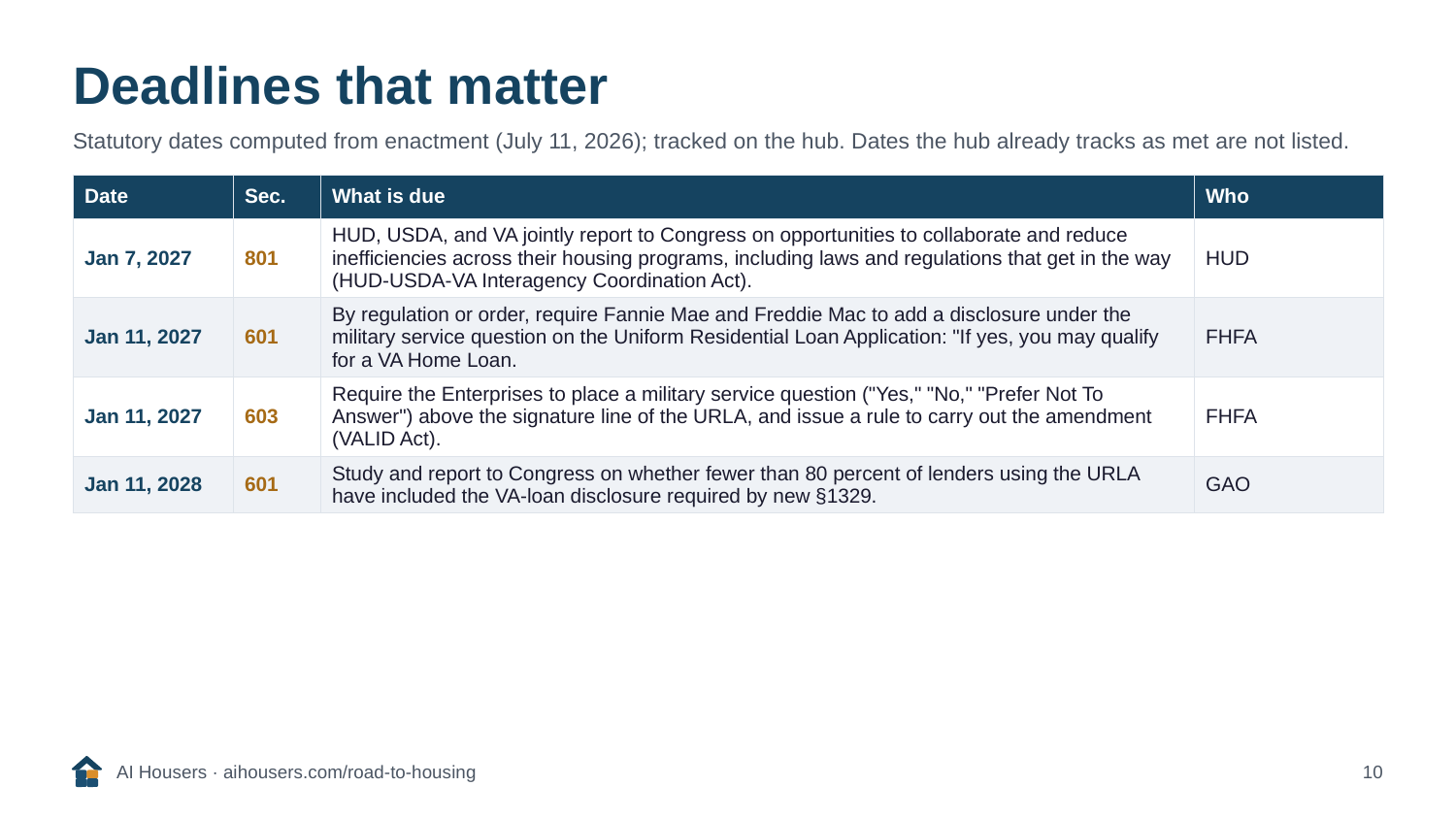

Deadlines that matter
Statutory dates computed from enactment (July 11, 2026); tracked on the hub. Dates the hub already tracks as met are not listed.
| Date | Sec. | What is due | Who |
| --- | --- | --- | --- |
| Jan 7, 2027 | 801 | HUD, USDA, and VA jointly report to Congress on opportunities to collaborate and reduce inefficiencies across their housing programs, including laws and regulations that get in the way (HUD-USDA-VA Interagency Coordination Act). | HUD |
| Jan 11, 2027 | 601 | By regulation or order, require Fannie Mae and Freddie Mac to add a disclosure under the military service question on the Uniform Residential Loan Application: "If yes, you may qualify for a VA Home Loan. | FHFA |
| Jan 11, 2027 | 603 | Require the Enterprises to place a military service question ("Yes," "No," "Prefer Not To Answer") above the signature line of the URLA, and issue a rule to carry out the amendment (VALID Act). | FHFA |
| Jan 11, 2028 | 601 | Study and report to Congress on whether fewer than 80 percent of lenders using the URLA have included the VA-loan disclosure required by new §1329. | GAO |
AI Housers · aihousers.com/road-to-housing
10